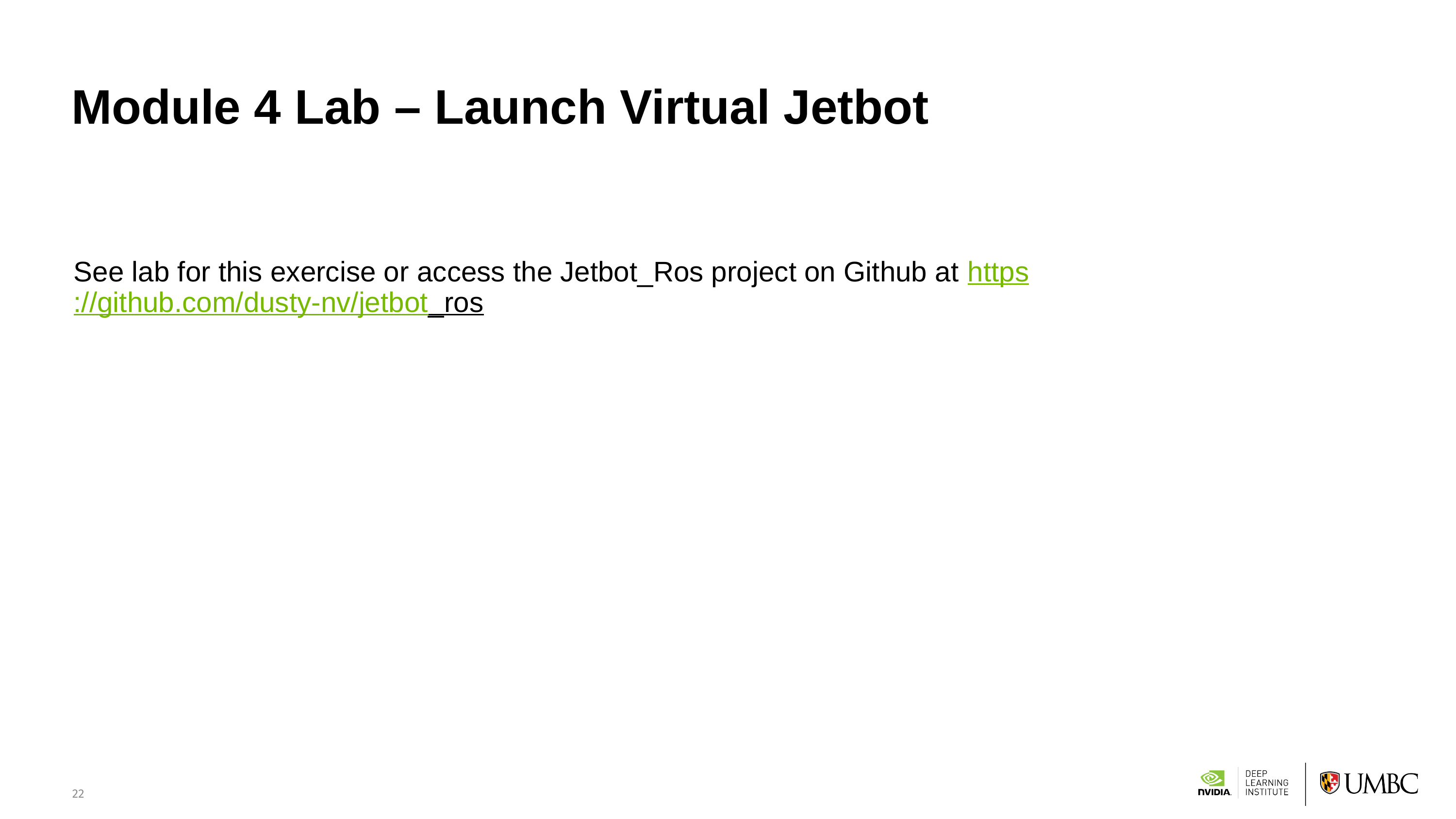

22
# Module 4 Lab – Launch Virtual Jetbot
See lab for this exercise or access the Jetbot_Ros project on Github at https://github.com/dusty-nv/jetbot_ros